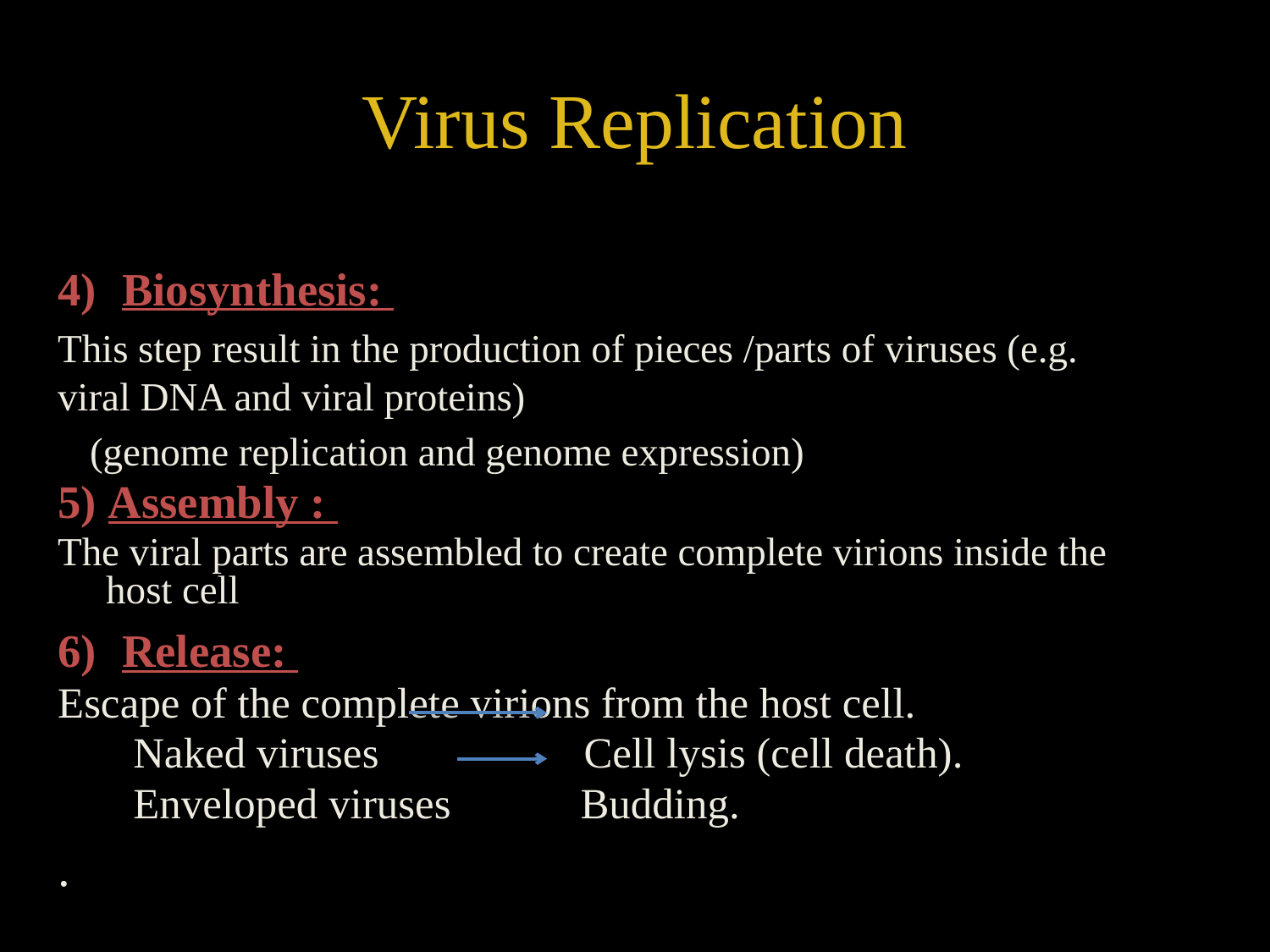

# Virus Replication

Biosynthesis:
This step result in the production of pieces /parts of viruses (e.g. viral DNA and viral proteins)
(genome replication and genome expression)
5) Assembly :
The viral parts are assembled to create complete virions inside the host cell
Release:
Escape of the complete virions from the host cell.
       Naked viruses                   Cell lysis (cell death).
       Enveloped viruses            Budding.
.